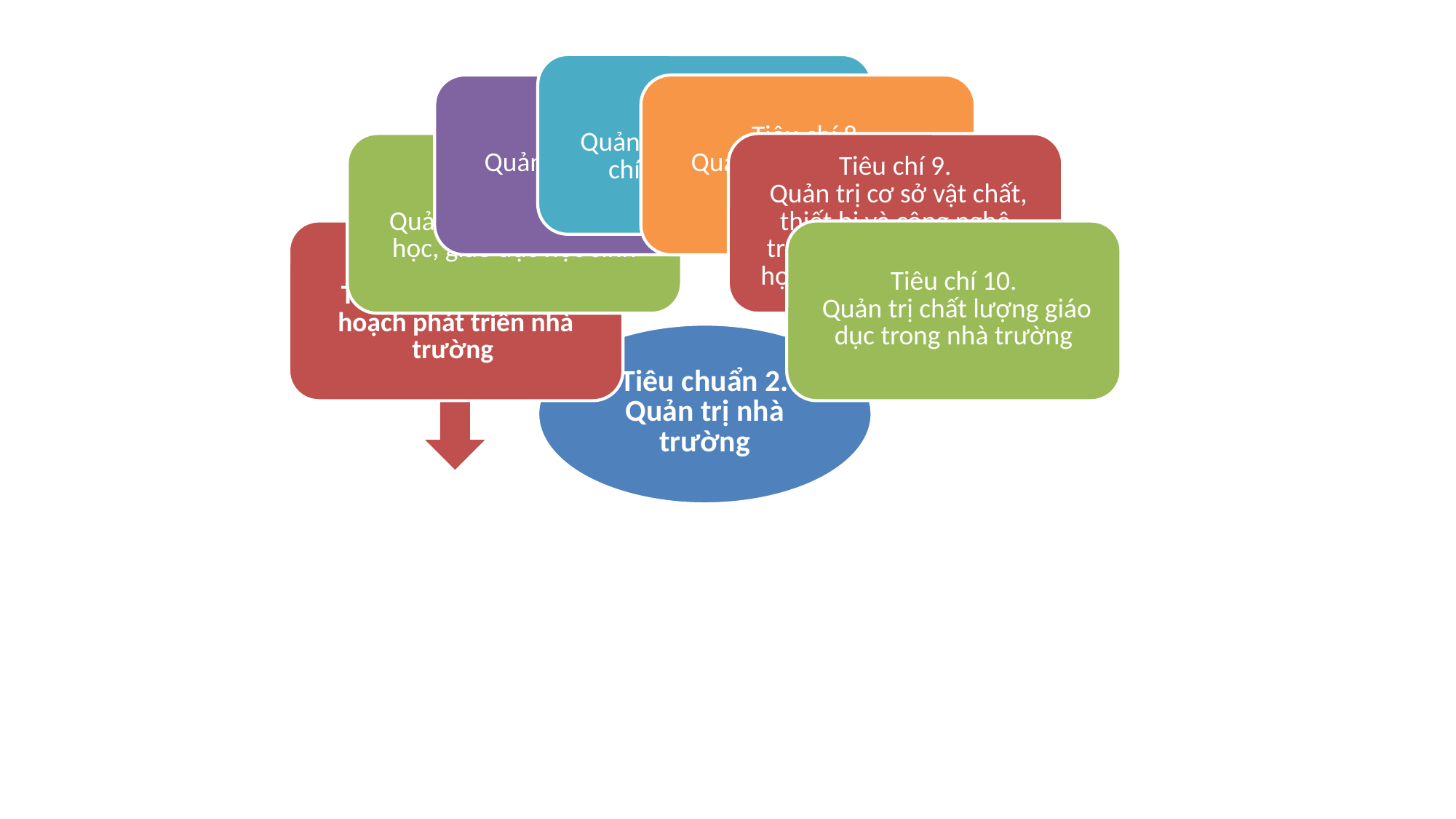

Tiêu chuẩn 2. Quản trị nhà trường
Tiêu chí 4.
Tiêu chí 5.
Tiêu chí 7.
Tiêu chí 8.